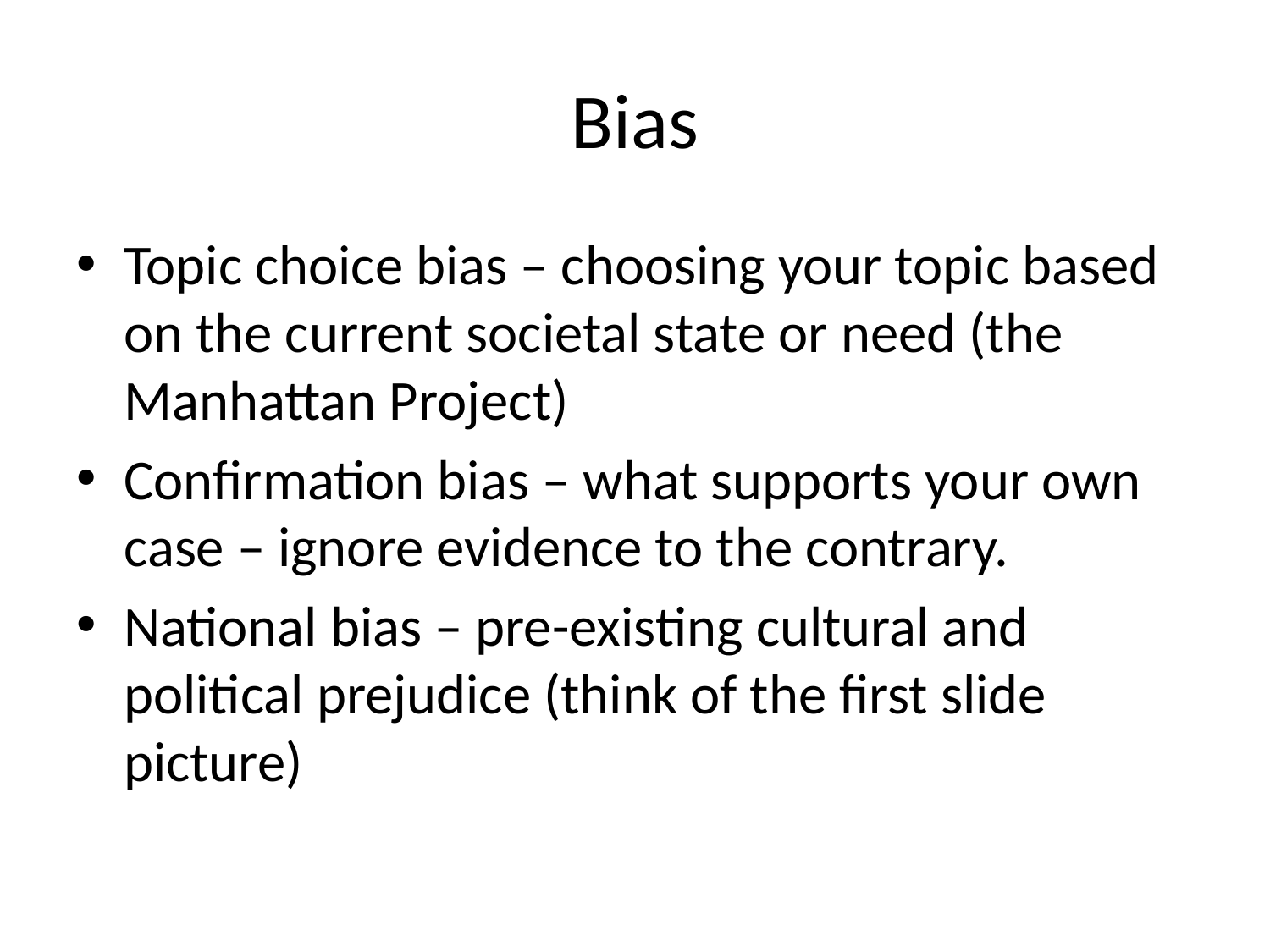

# Bias
Topic choice bias – choosing your topic based on the current societal state or need (the Manhattan Project)
Confirmation bias – what supports your own case – ignore evidence to the contrary.
National bias – pre-existing cultural and political prejudice (think of the first slide picture)